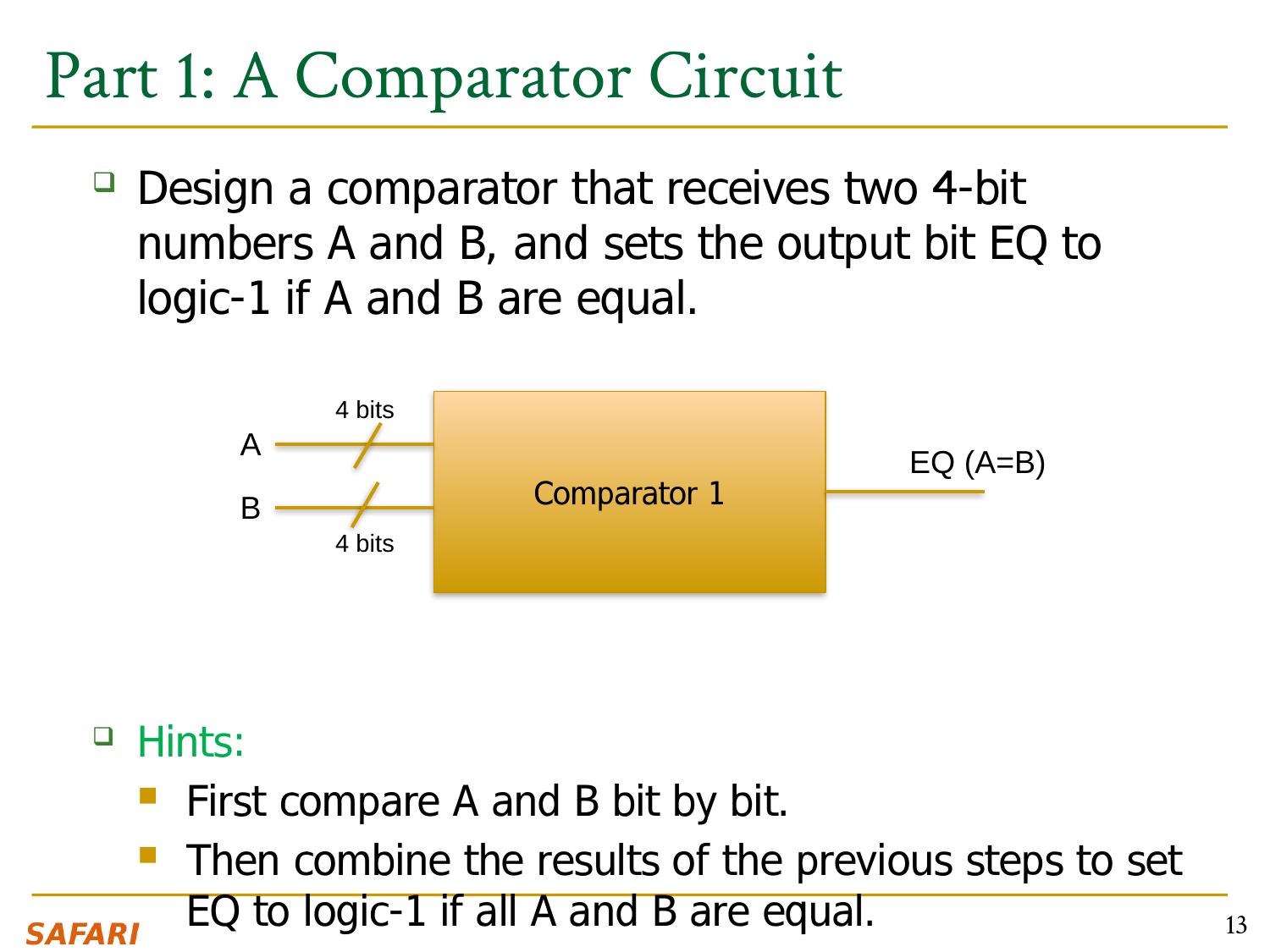

# Part 1: A Comparator Circuit
Design a comparator that receives two 4-bit numbers A and B, and sets the output bit EQ to logic-1 if A and B are equal.

Hints:
First compare A and B bit by bit.
Then combine the results of the previous steps to set EQ to logic-1 if all A and B are equal.
4 bits
Comparator 1
A
EQ (A=B)
B
4 bits
13